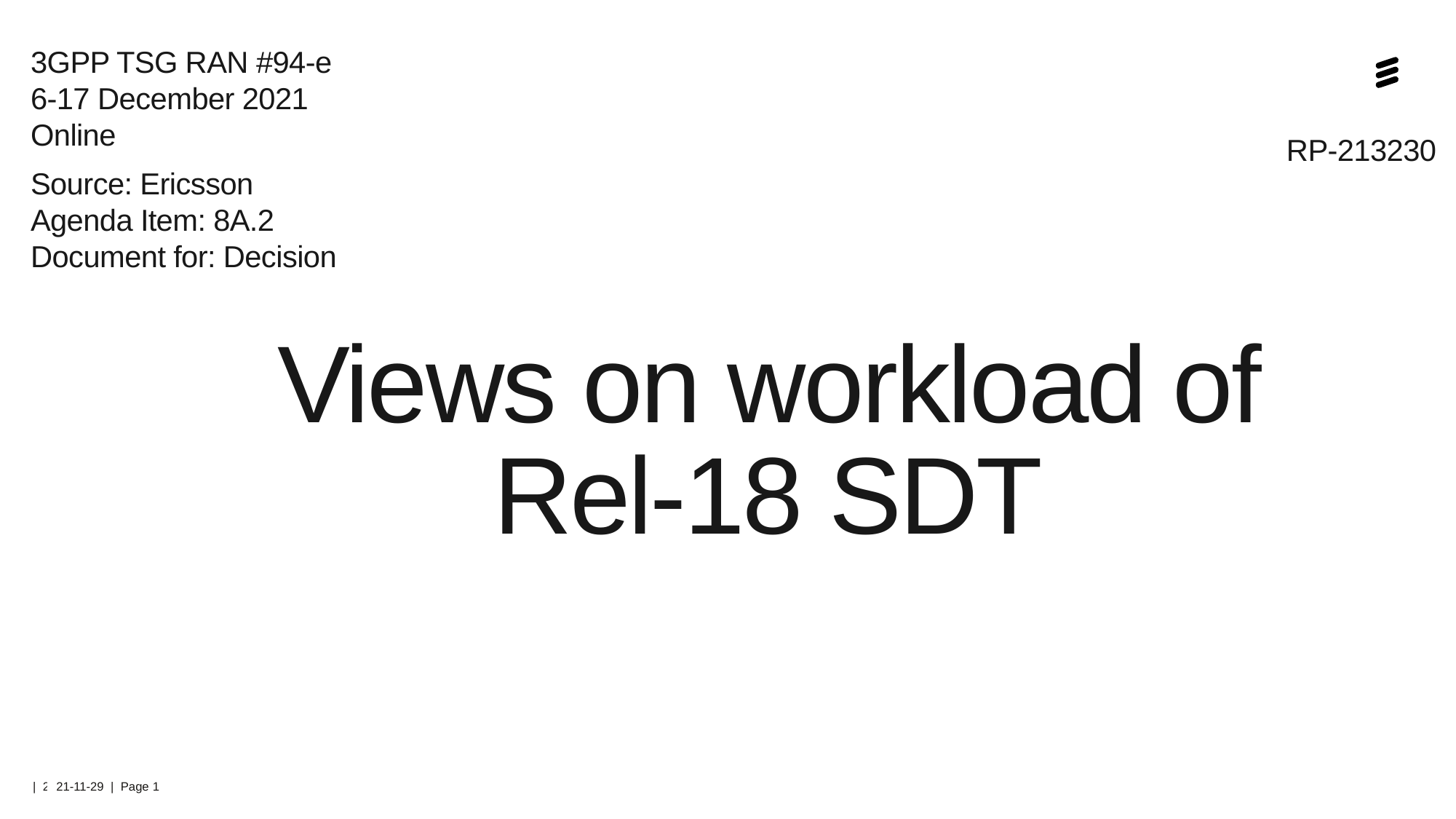

3GPP TSG RAN #94-e
6-17 December 2021
Online
Source: Ericsson
Agenda Item: 8A.2
Document for: Decision
RP-213230
# Views on workload of Rel-18 SDT